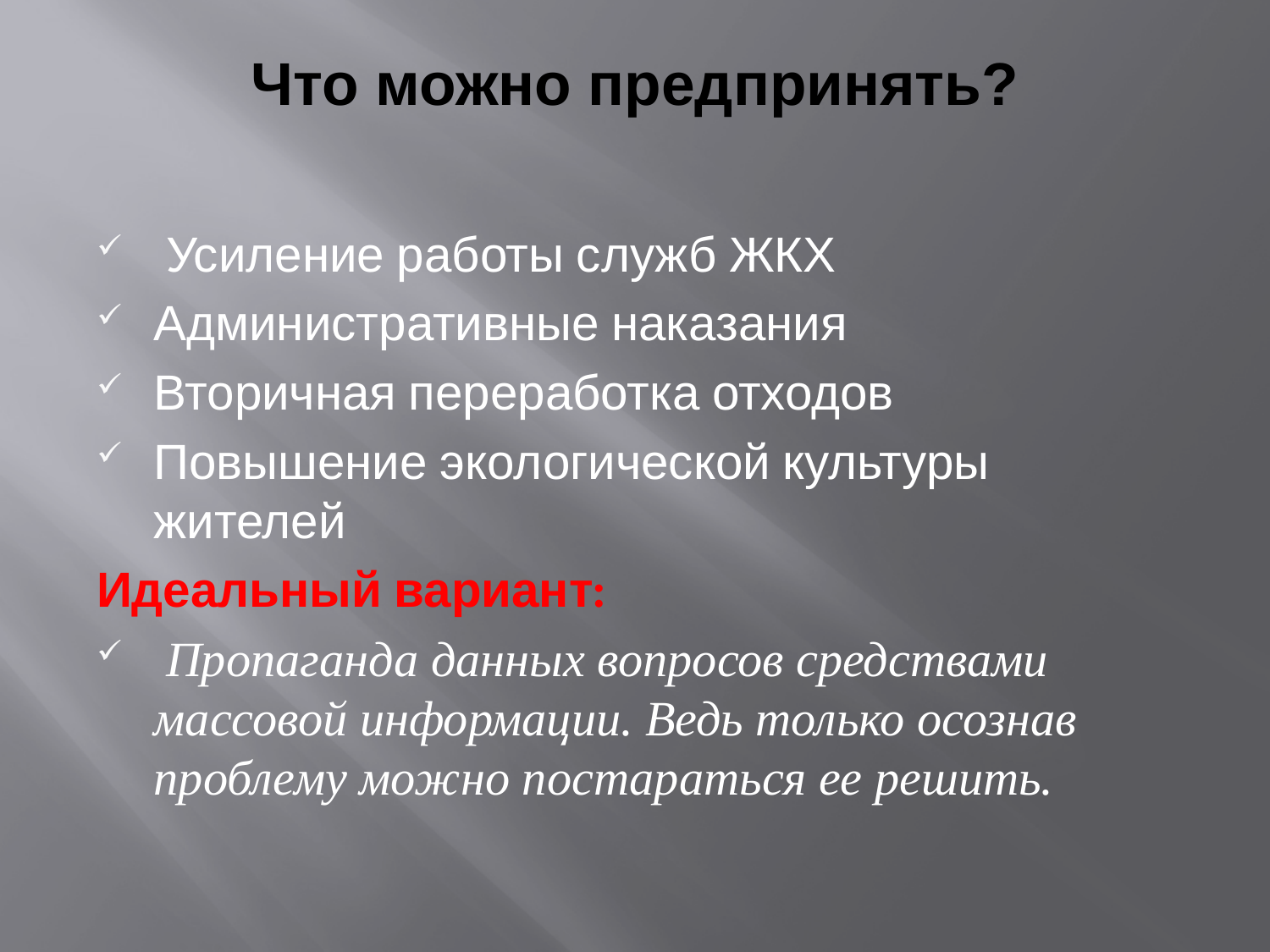

# Что можно предпринять?
 Усиление работы служб ЖКХ
Административные наказания
Вторичная переработка отходов
Повышение экологической культуры жителей
Идеальный вариант:
 Пропаганда данных вопросов средствами массовой информации. Ведь только осознав проблему можно постараться ее решить.